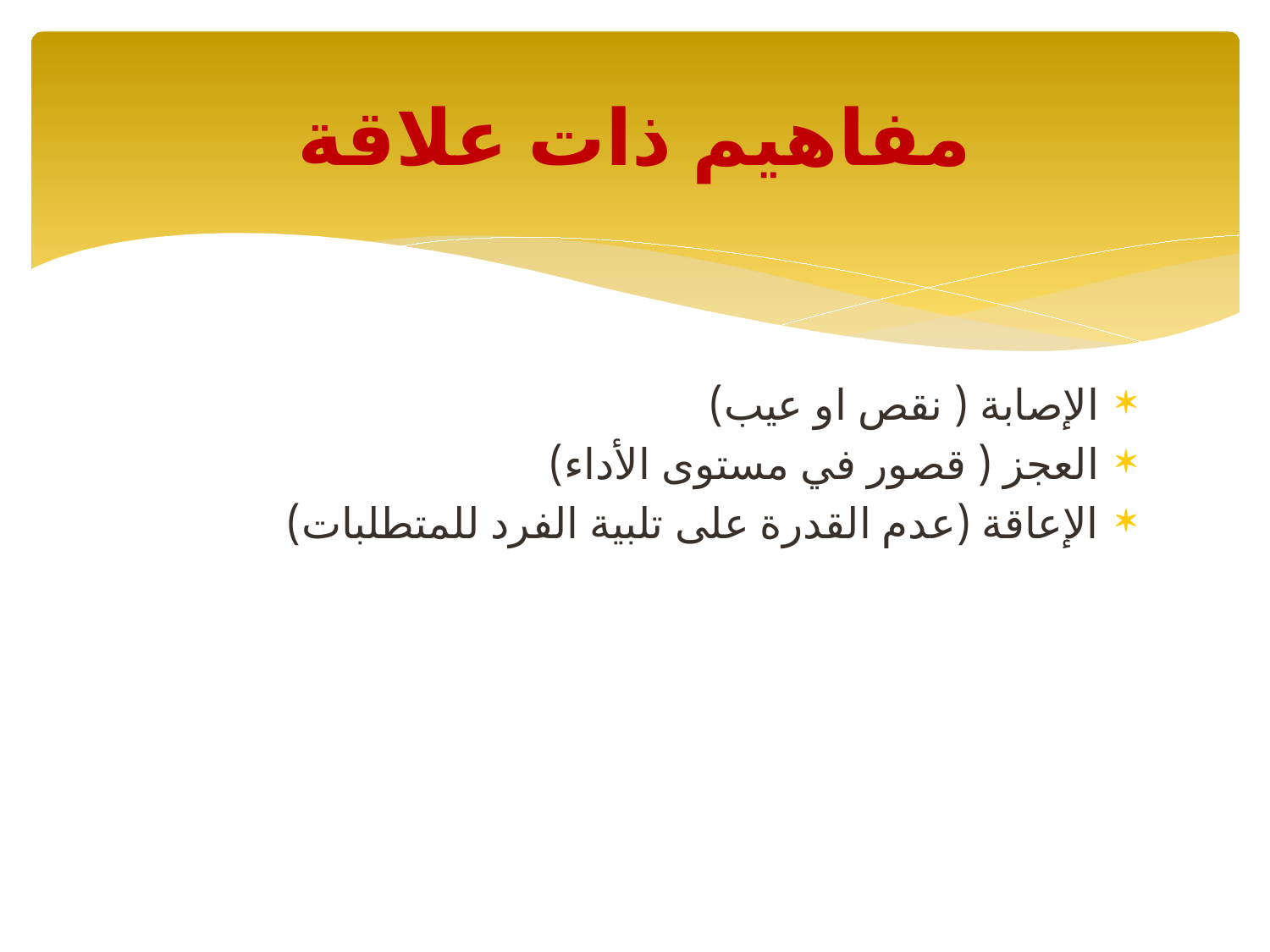

# مفاهيم ذات علاقة
الإصابة ( نقص او عيب)
العجز ( قصور في مستوى الأداء)
الإعاقة (عدم القدرة على تلبية الفرد للمتطلبات)